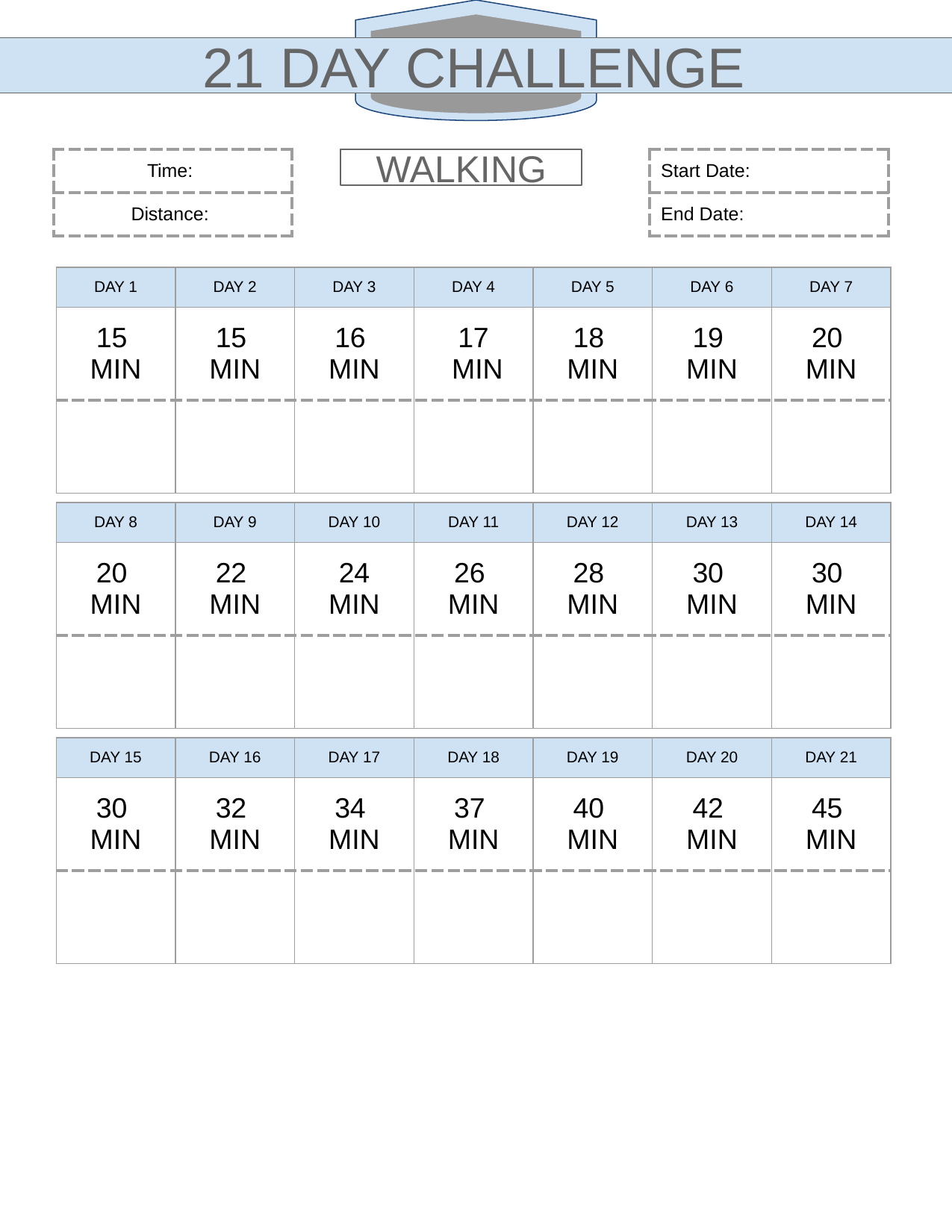

WALKING CHALLENGE
21 DAY CHALLENGE
| Time: |
| --- |
| Distance: |
WALKING
| Start Date: |
| --- |
| End Date: |
| DAY 1 | DAY 2 | DAY 3 | DAY 4 | DAY 5 | DAY 6 | DAY 7 |
| --- | --- | --- | --- | --- | --- | --- |
| 15 MIN | 15 MIN | 16 MIN | 17 MIN | 18 MIN | 19 MIN | 20 MIN |
|  |  |  |  |  |  |  |
| DAY 8 | DAY 9 | DAY 10 | DAY 11 | DAY 12 | DAY 13 | DAY 14 |
| --- | --- | --- | --- | --- | --- | --- |
| 20 MIN | 22 MIN | 24 MIN | 26 MIN | 28 MIN | 30 MIN | 30 MIN |
|  |  |  |  |  |  |  |
| DAY 15 | DAY 16 | DAY 17 | DAY 18 | DAY 19 | DAY 20 | DAY 21 |
| --- | --- | --- | --- | --- | --- | --- |
| 30 MIN | 32 MIN | 34 MIN | 37 MIN | 40 MIN | 42 MIN | 45 MIN |
|  |  |  |  |  |  |  |